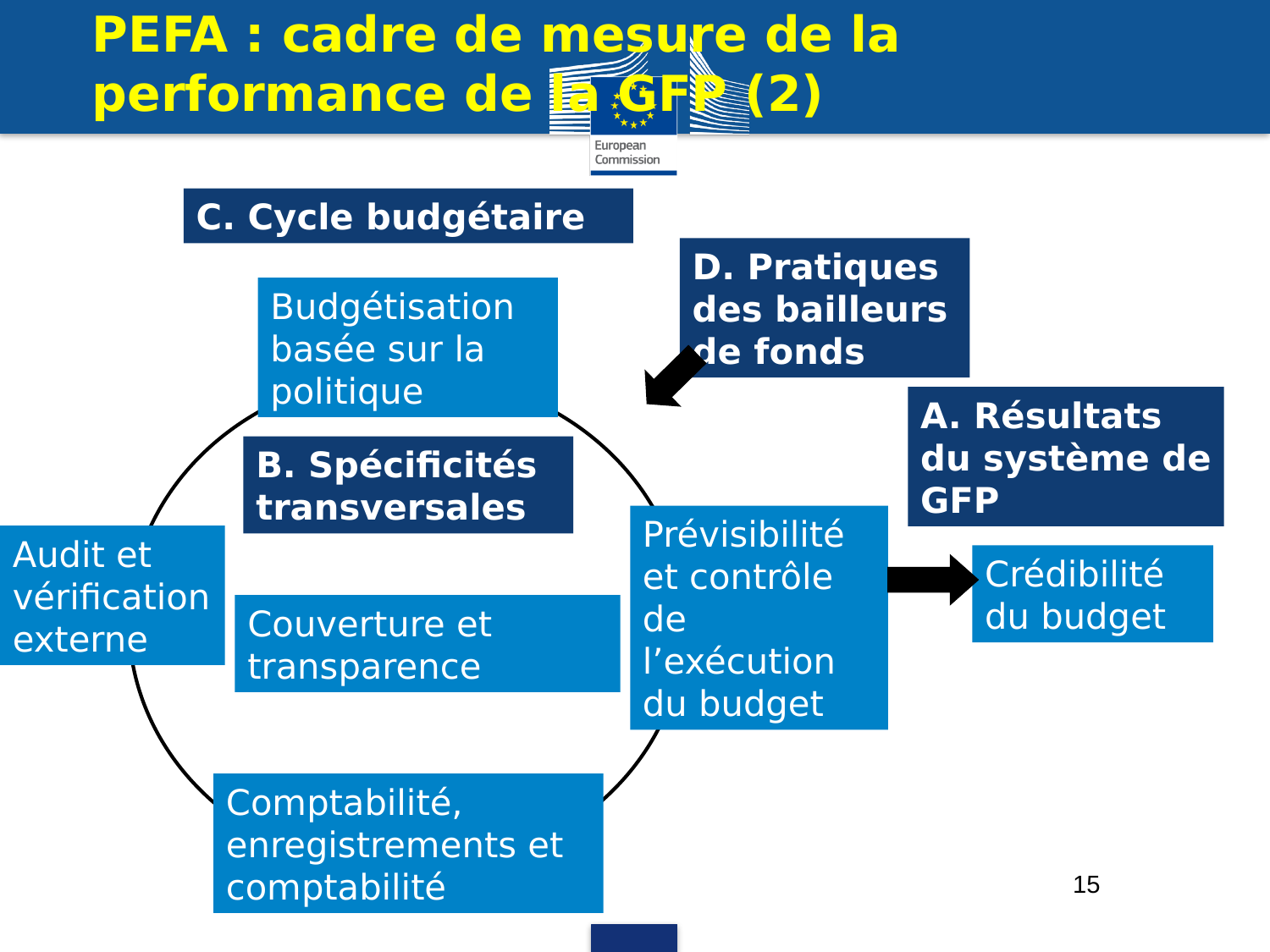

# PEFA : cadre de mesure de la performance de la GFP (2)
C. Cycle budgétaire
D. Pratiques des bailleurs de fonds
Budgétisation basée sur la politique

A. Résultats du système de GFP
B. Spécificités transversales
Prévisibilité et contrôle de l’exécution du budget
Audit et vérification externe
Crédibilité du budget

Couverture et transparence
Comptabilité, enregistrements et comptabilité
15